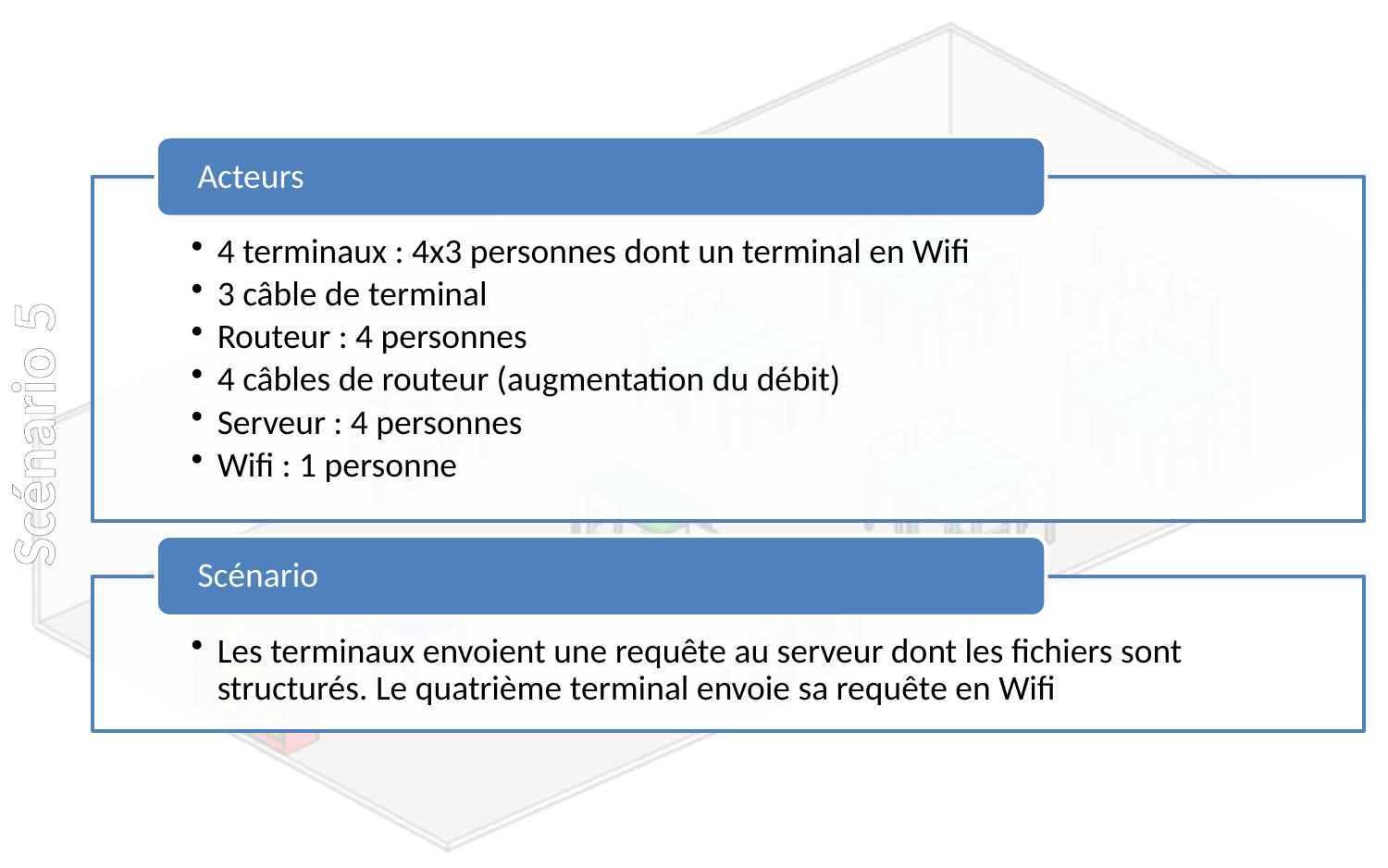

4 terminaux : 4x3 personnes dont un terminal en Wifi
3 câble de terminal
Routeur : 4 personnes
4 câbles de routeur (augmentation du débit)
Serveur : 4 personnes
Wifi : 1 personne
Acteurs
Les terminaux envoient une requête au serveur dont les fichiers sont structurés. Le quatrième terminal envoie sa requête en Wifi
Scénario
Scénario 5